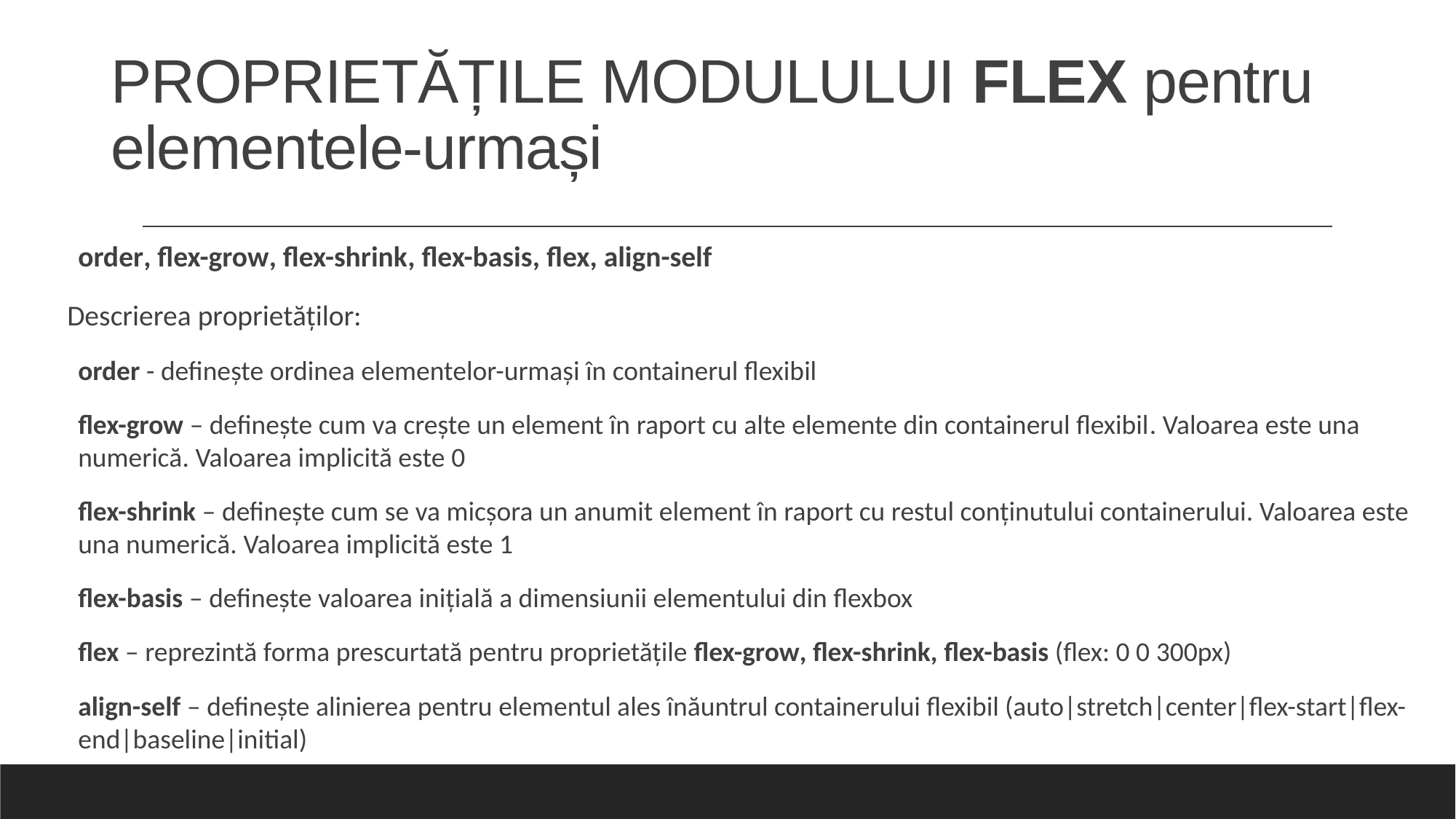

# PROPRIETĂȚILE MODULULUI FLEX pentru elementele-urmași
order, flex-grow, flex-shrink, flex-basis, flex, align-self
Descrierea proprietăților:
order - definește ordinea elementelor-urmași în containerul flexibil
flex-grow – definește cum va crește un element în raport cu alte elemente din containerul flexibil. Valoarea este una numerică. Valoarea implicită este 0
flex-shrink – definește cum se va micșora un anumit element în raport cu restul conținutului containerului. Valoarea este una numerică. Valoarea implicită este 1
flex-basis – definește valoarea inițială a dimensiunii elementului din flexbox
flex – reprezintă forma prescurtată pentru proprietățile flex-grow, flex-shrink, flex-basis (flex: 0 0 300px)
align-self – definește alinierea pentru elementul ales înăuntrul containerului flexibil (auto|stretch|center|flex-start|flex-end|baseline|initial)